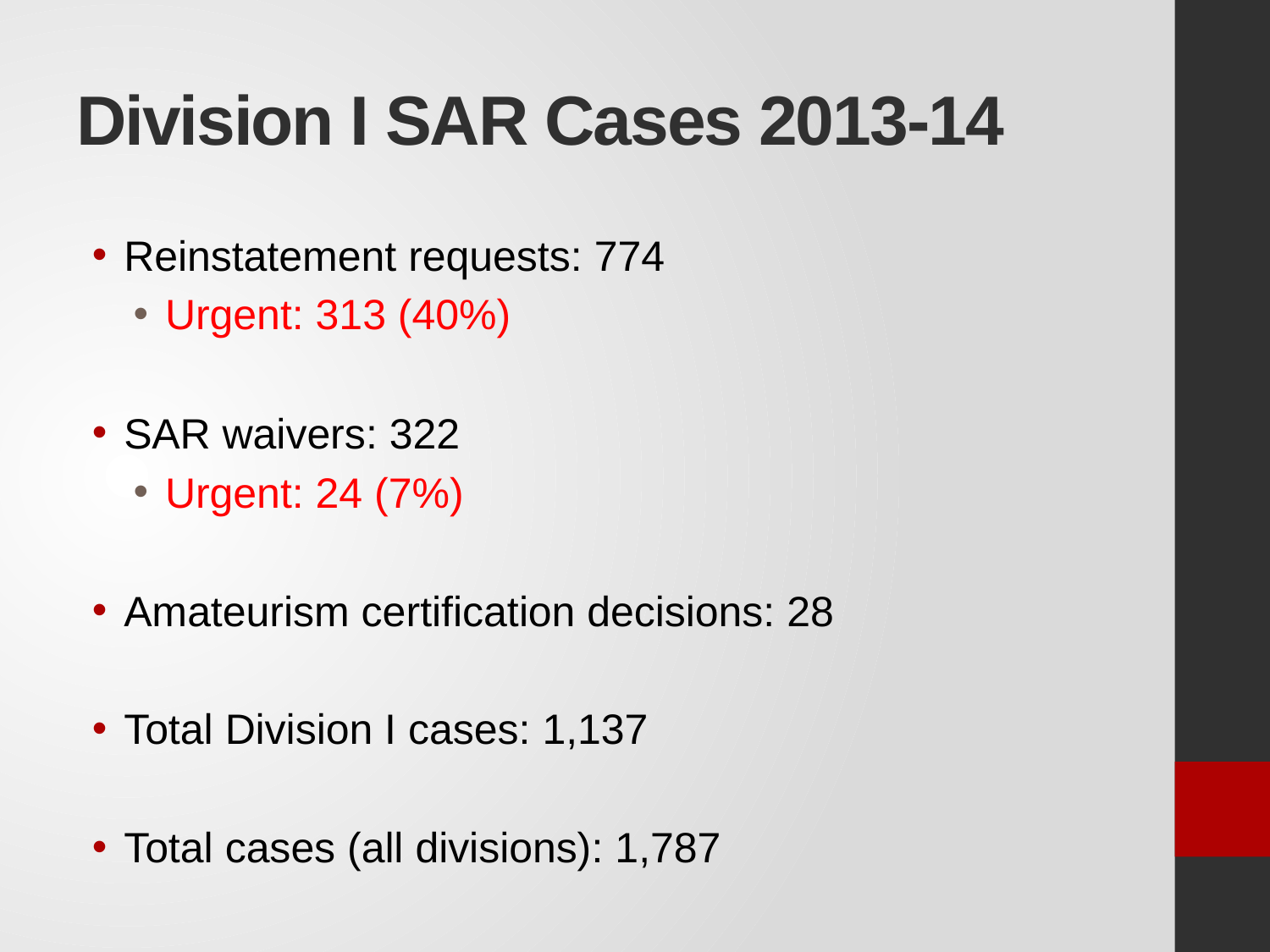

# Division I SAR Cases 2013-14
Reinstatement requests: 774
Urgent: 313 (40%)

SAR waivers: 322
Urgent: 24 (7%)

Amateurism certification decisions: 28

Total Division I cases: 1,137

Total cases (all divisions): 1,787